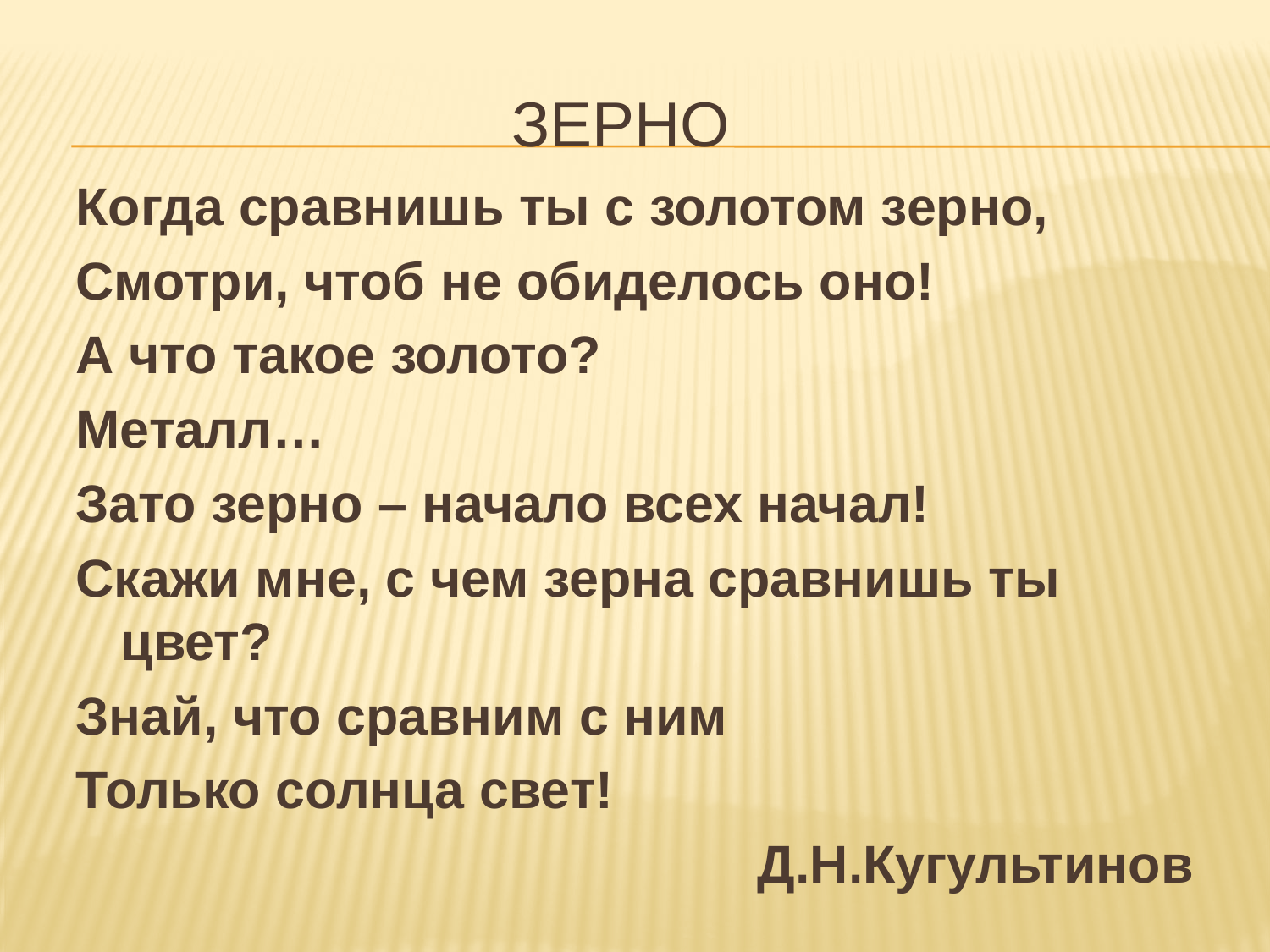

# Зерно
Когда сравнишь ты с золотом зерно,
Смотри, чтоб не обиделось оно!
А что такое золото?
Металл…
Зато зерно – начало всех начал!
Скажи мне, с чем зерна сравнишь ты цвет?
Знай, что сравним с ним
Только солнца свет!
                                              Д.Н.Кугультинов